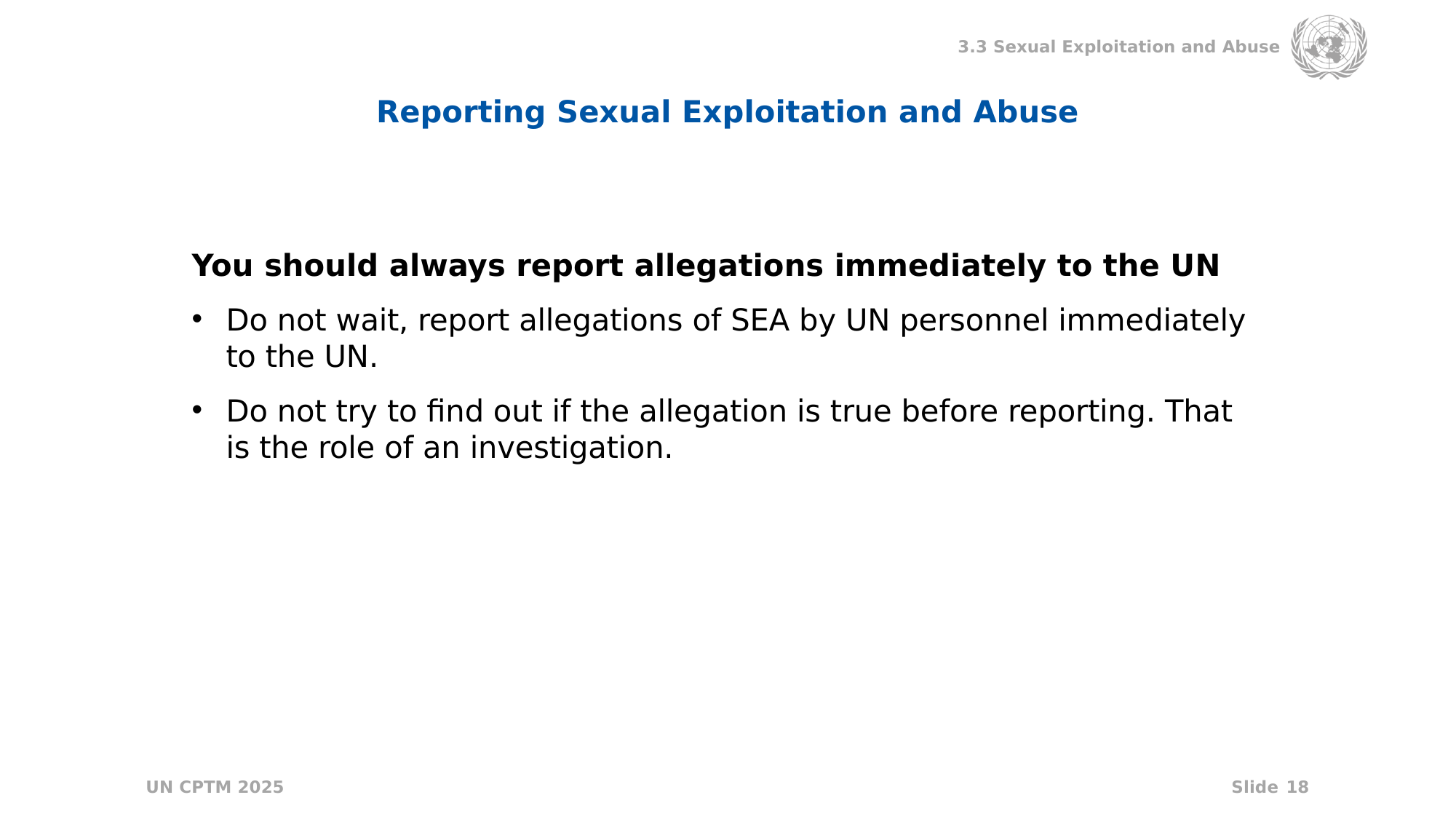

Reporting Sexual Exploitation and Abuse
You should always report allegations immediately to the UN
Do not wait, report allegations of SEA by UN personnel immediately to the UN.
Do not try to find out if the allegation is true before reporting. That is the role of an investigation.